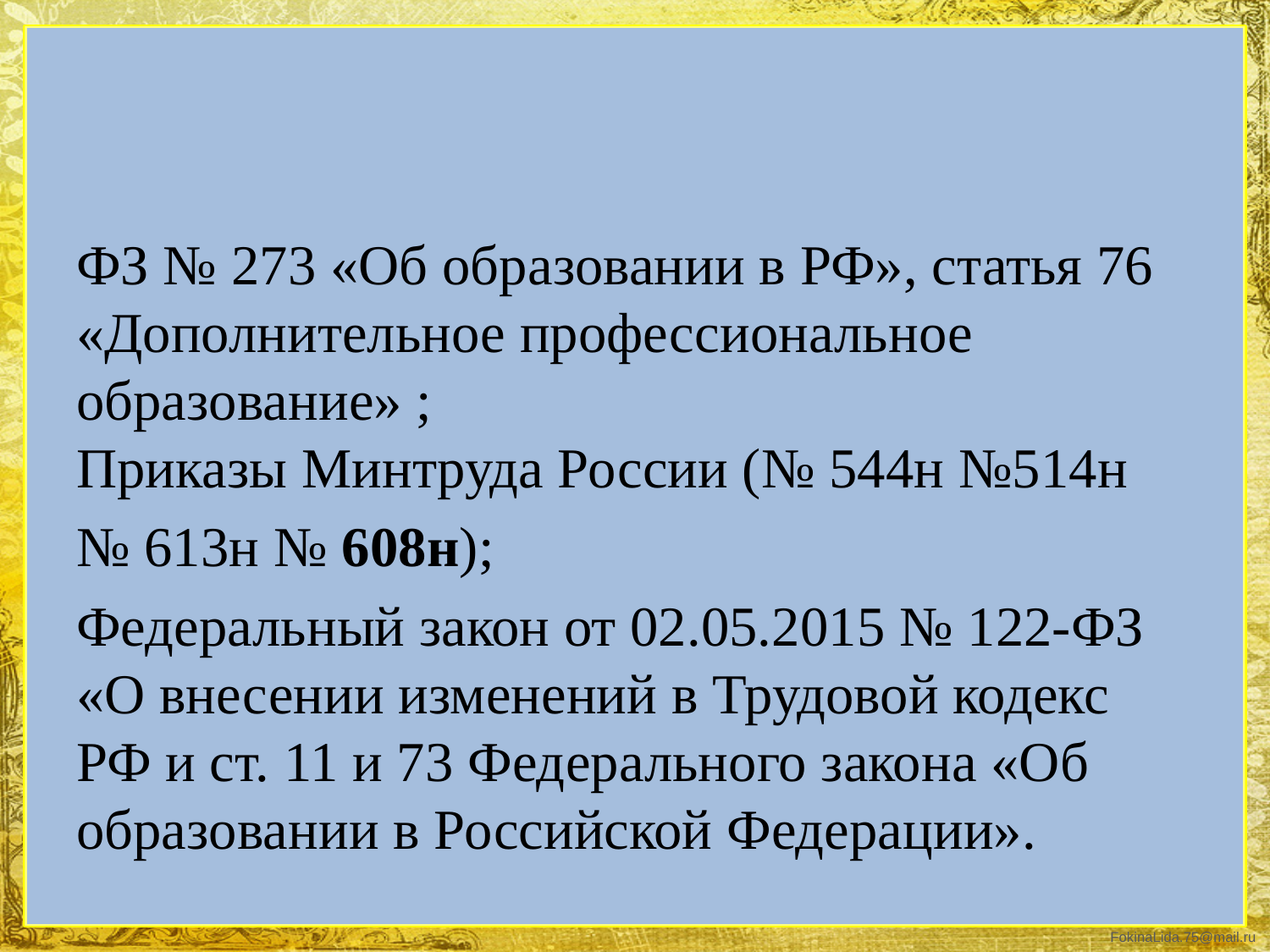

#
ФЗ № 273 «Об образовании в РФ», статья 76 «Дополнительное профессиональное образование» ;
Приказы Минтруда России (№ 544н №514н
№ 613н № 608н);
Федеральный закон от 02.05.2015 № 122-ФЗ «О внесении изменений в Трудовой кодекс РФ и ст. 11 и 73 Федерального закона «Об образовании в Российской Федерации».